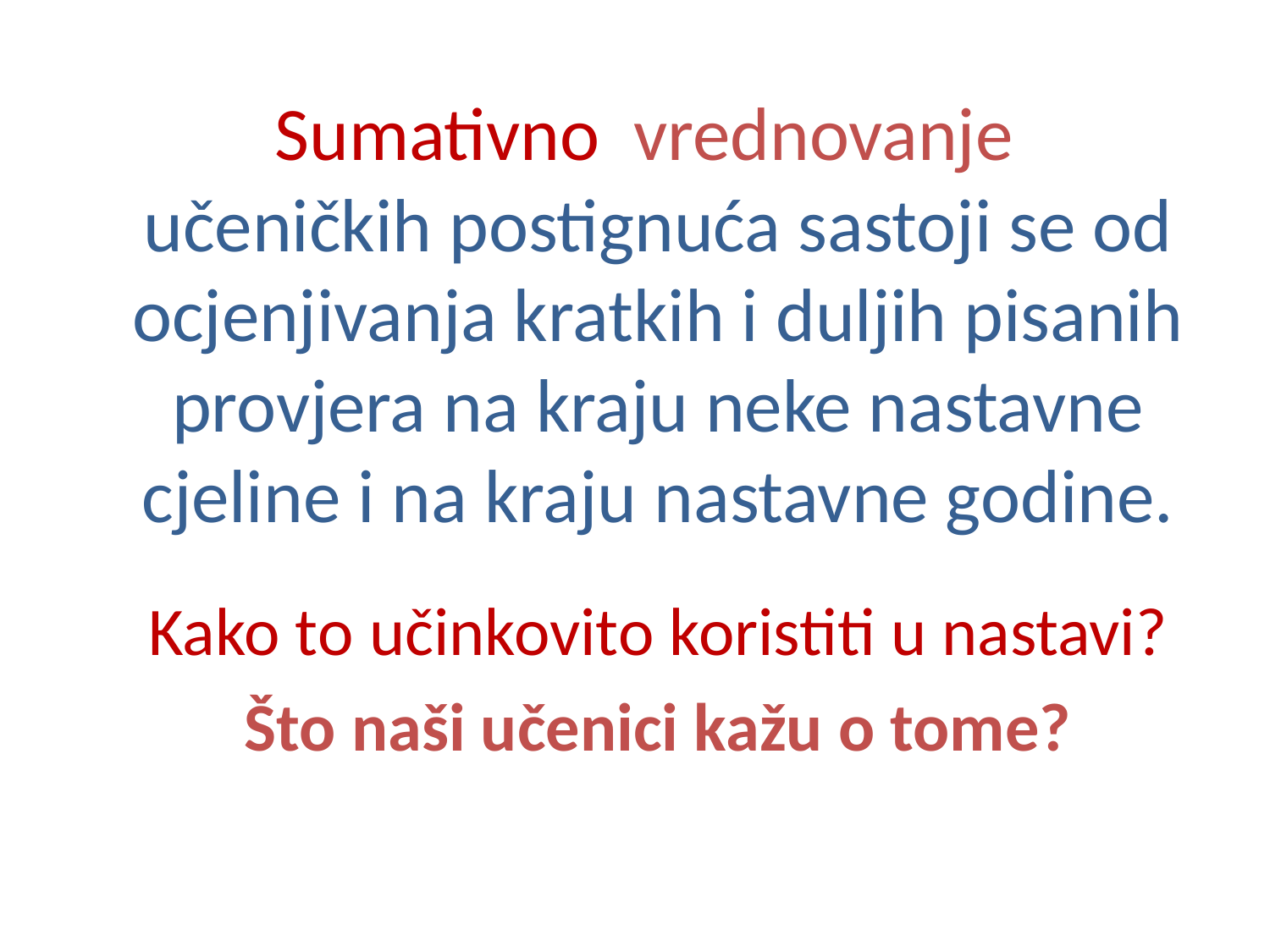

Sumativno  vrednovanje
učeničkih postignuća sastoji se od ocjenjivanja kratkih i duljih pisanih provjera na kraju neke nastavne cjeline i na kraju nastavne godine.

   Kako to učinkovito koristiti u nastavi?
   Što naši učenici kažu o tome?